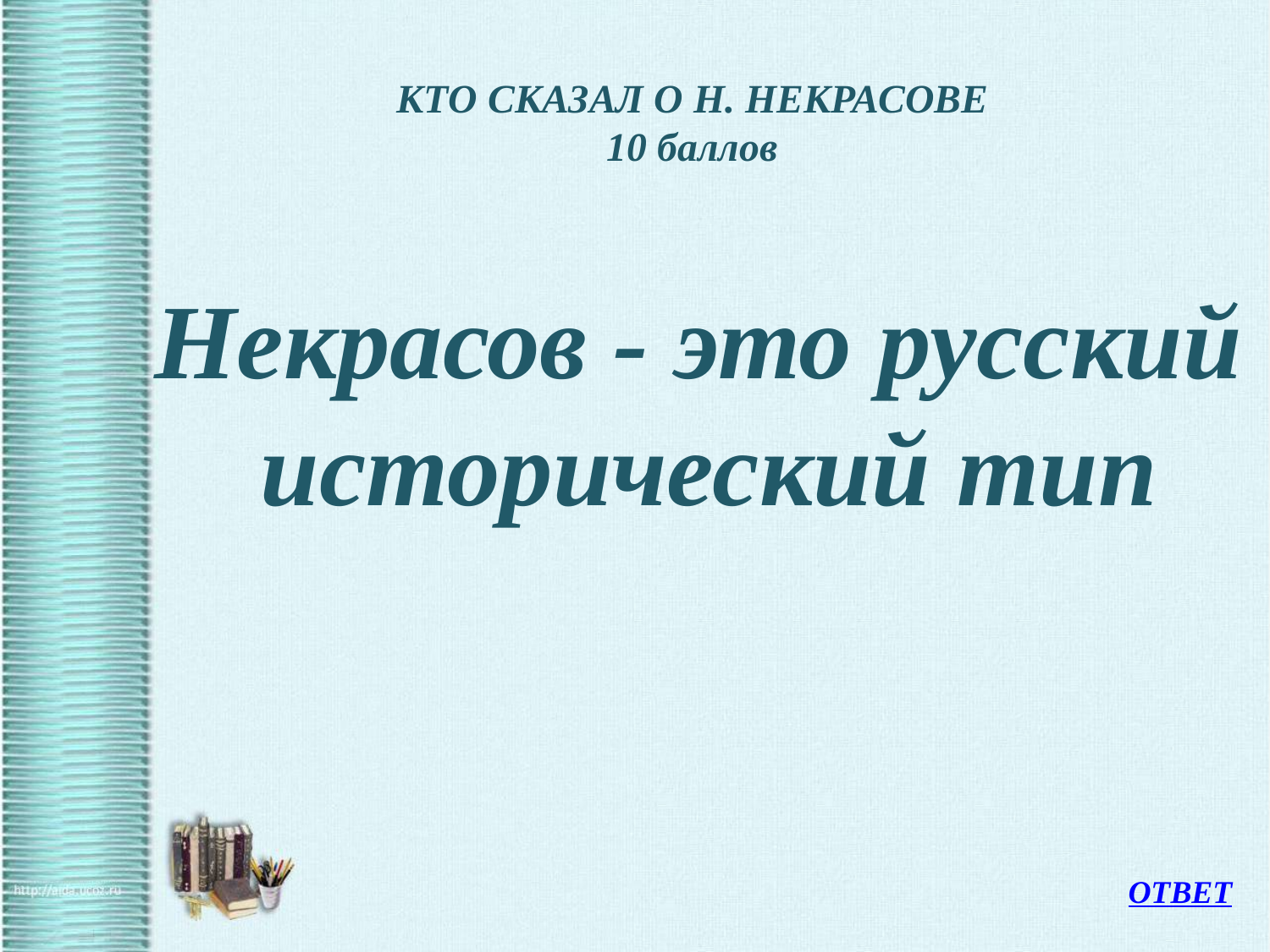

# КТО СКАЗАЛ О Н. НЕКРАСОВЕ 10 баллов
Некрасов - это русский исторический тип

ОТВЕТ